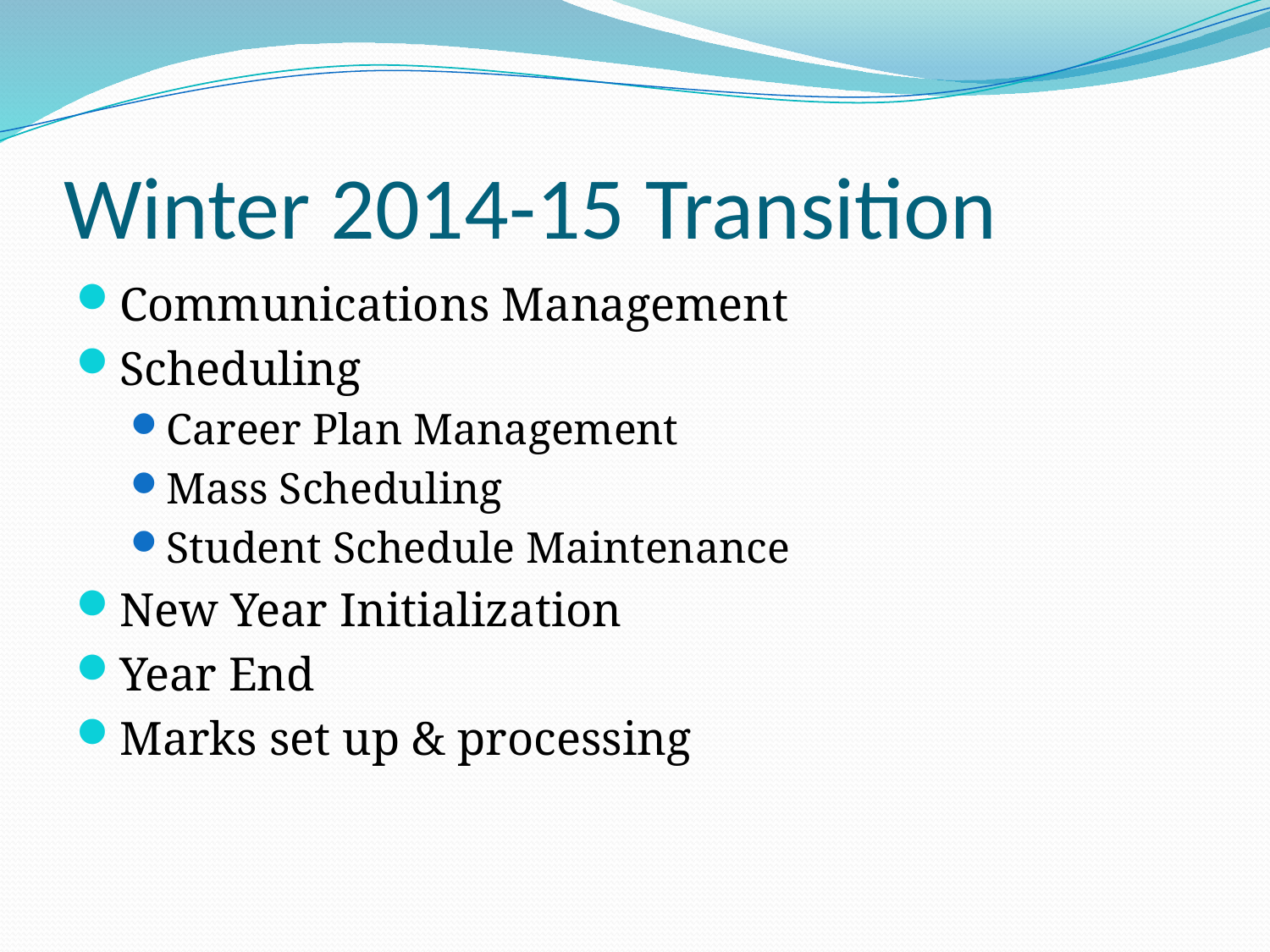

# Winter 2014-15 Transition
Communications Management
Scheduling
Career Plan Management
Mass Scheduling
Student Schedule Maintenance
New Year Initialization
Year End
Marks set up & processing